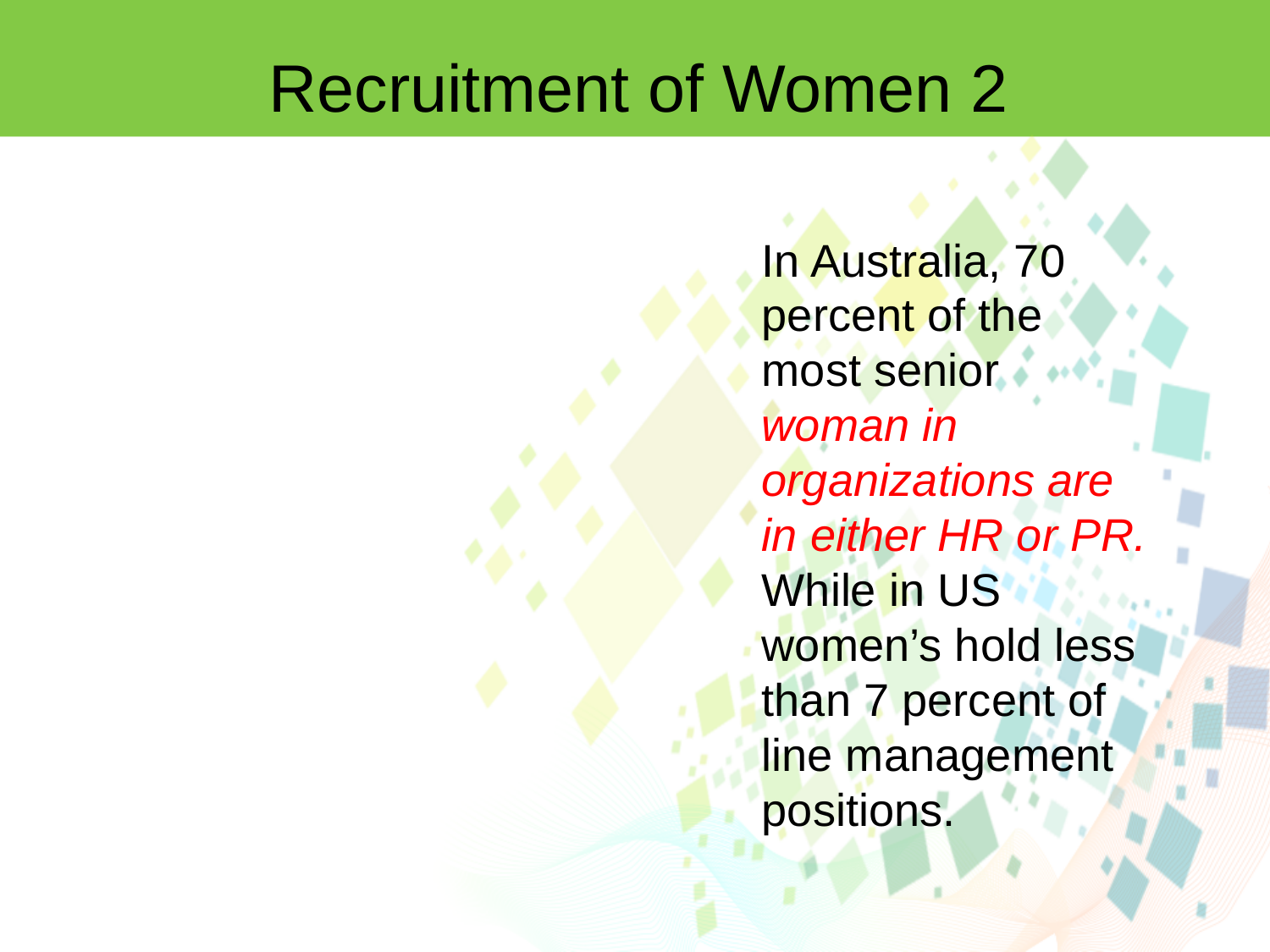

Recruitment of Women 2
In Australia, 70 percent of the most senior woman in organizations are in either HR or PR. While in US women’s hold less than 7 percent of line management positions.